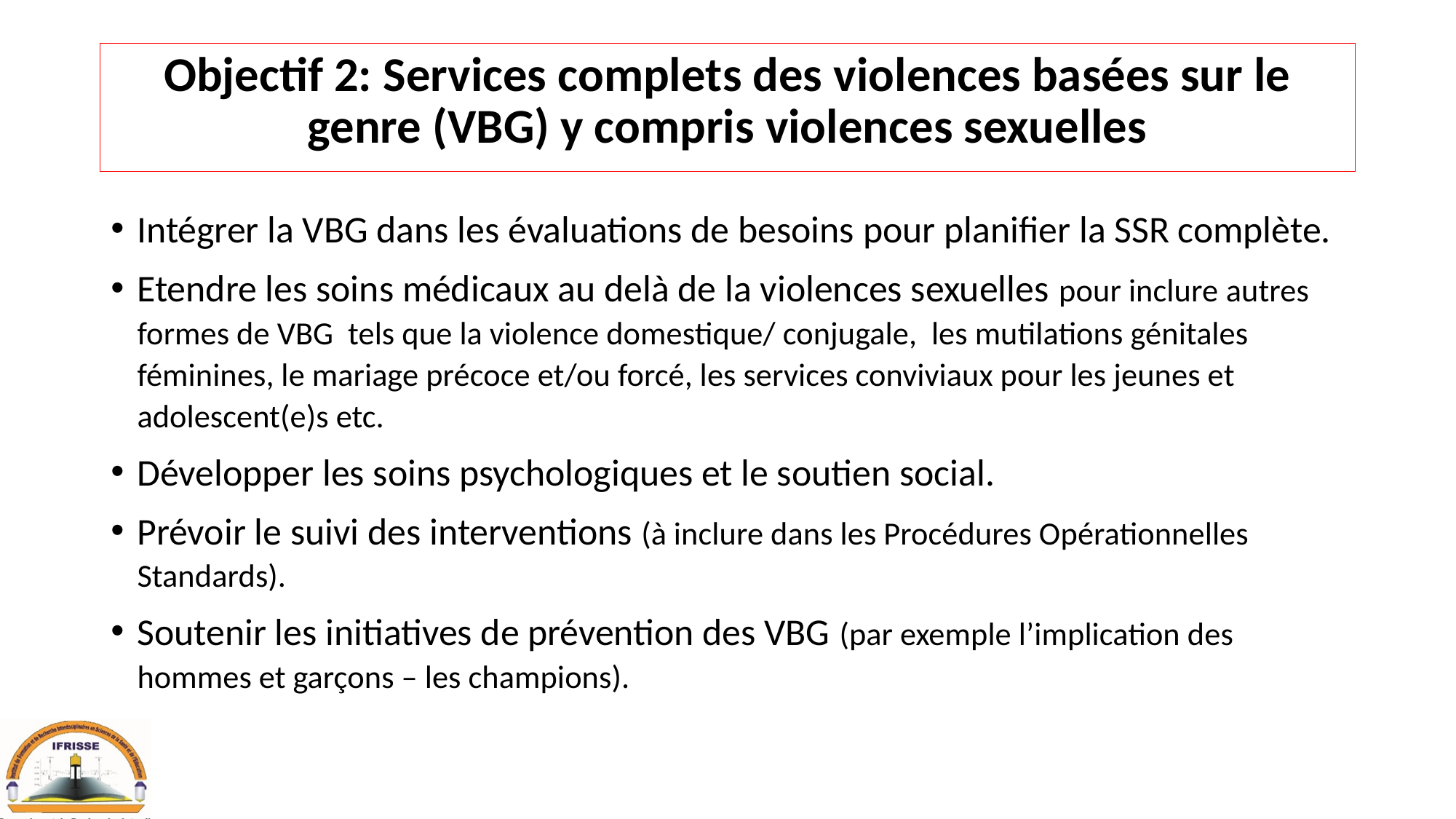

# Objectif 2: Services complets des violences basées sur le genre (VBG) y compris violences sexuelles
Intégrer la VBG dans les évaluations de besoins pour planifier la SSR complète.
Etendre les soins médicaux au delà de la violences sexuelles pour inclure autres formes de VBG  tels que la violence domestique/ conjugale,  les mutilations génitales féminines, le mariage précoce et/ou forcé, les services conviviaux pour les jeunes et adolescent(e)s etc.
Développer les soins psychologiques et le soutien social.
Prévoir le suivi des interventions (à inclure dans les Procédures Opérationnelles Standards).
Soutenir les initiatives de prévention des VBG (par exemple l’implication des hommes et garçons – les champions).